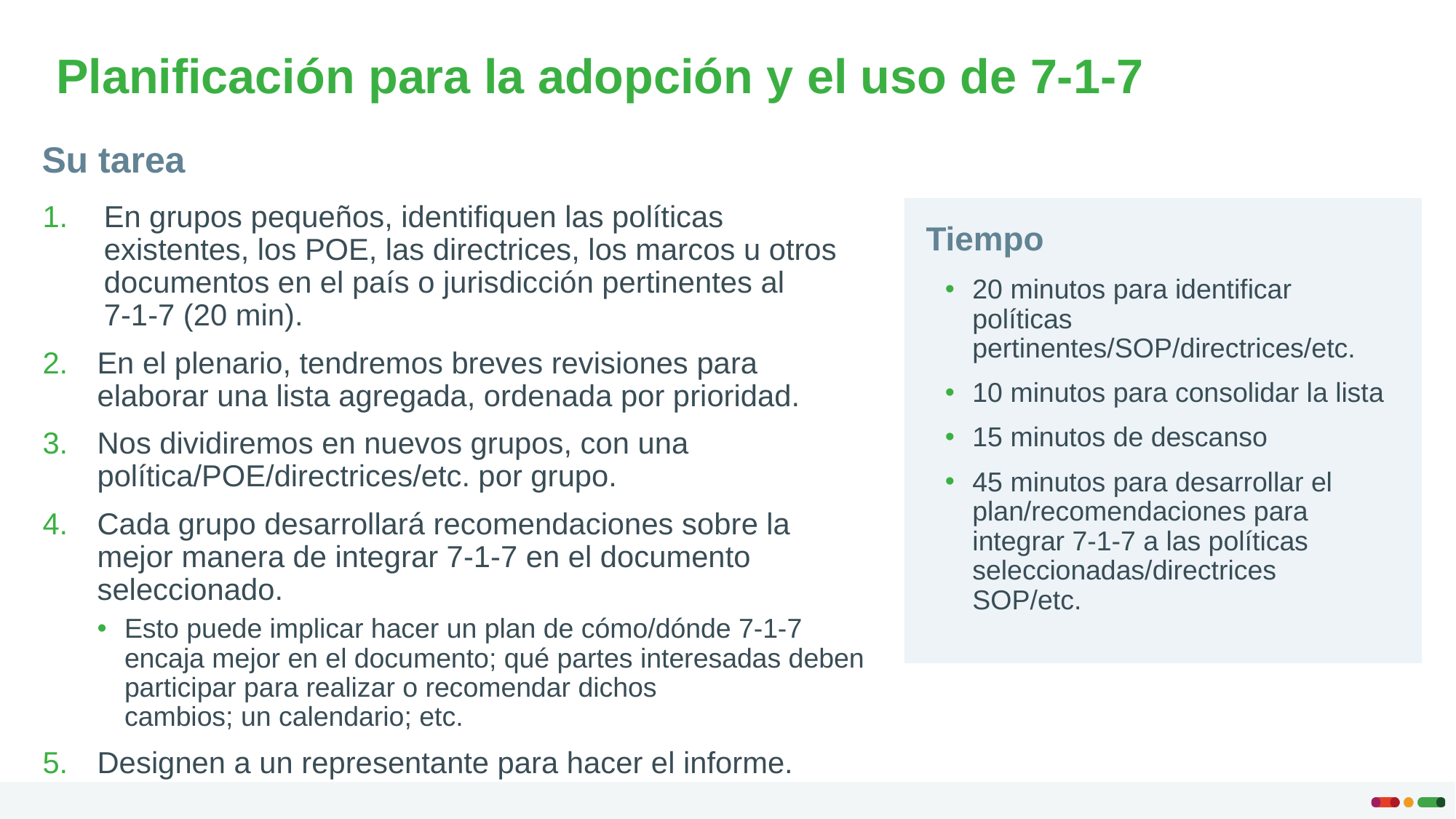

Planificación para la adopción y el uso de 7-1-7
Su tarea
Tiempo
En grupos pequeños, identifiquen las políticas existentes, los POE, las directrices, los marcos u otros documentos en el país o jurisdicción pertinentes al
7-1-7 (20 min).
En el plenario, tendremos breves revisiones para elaborar una lista agregada, ordenada por prioridad.
Nos dividiremos en nuevos grupos, con una política/POE/directrices/etc. por grupo.
Cada grupo desarrollará recomendaciones sobre la mejor manera de integrar 7-1-7 en el documento seleccionado.
Esto puede implicar hacer un plan de cómo/dónde 7-1-7 encaja mejor en el documento; qué partes interesadas deben participar para realizar o recomendar dichos
cambios; un calendario; etc.
Designen a un representante para hacer el informe.

20 minutos para identificar políticas pertinentes/SOP/directrices/etc.
10 minutos para consolidar la lista
15 minutos de descanso
45 minutos para desarrollar el plan/recomendaciones para integrar 7-1-7 a las políticas seleccionadas/directrices SOP/etc.